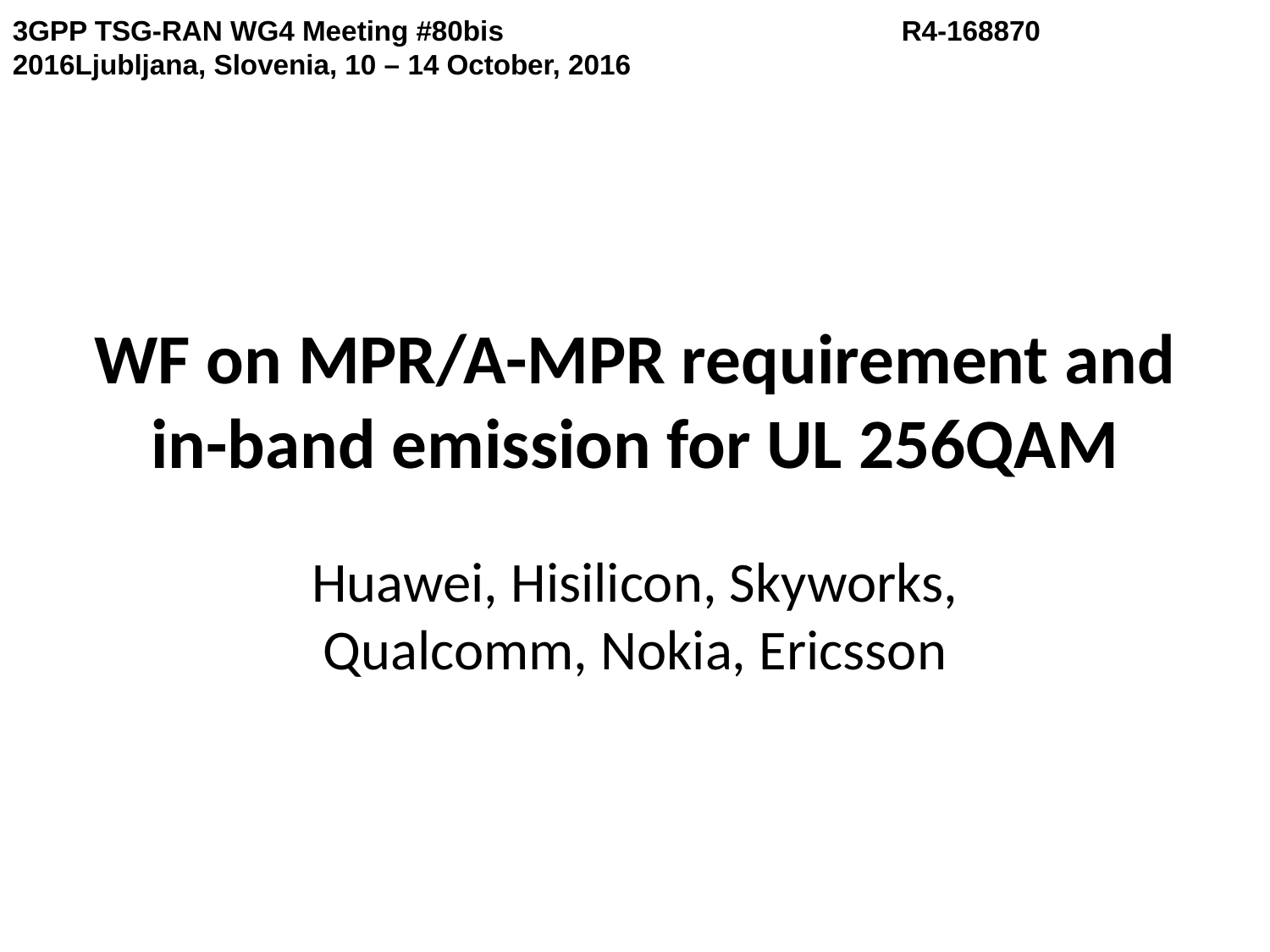

3GPP TSG-RAN WG4 Meeting #80bis 				R4-168870
2016Ljubljana, Slovenia, 10 – 14 October, 2016
# WF on MPR/A-MPR requirement and in-band emission for UL 256QAM
Huawei, Hisilicon, Skyworks, Qualcomm, Nokia, Ericsson